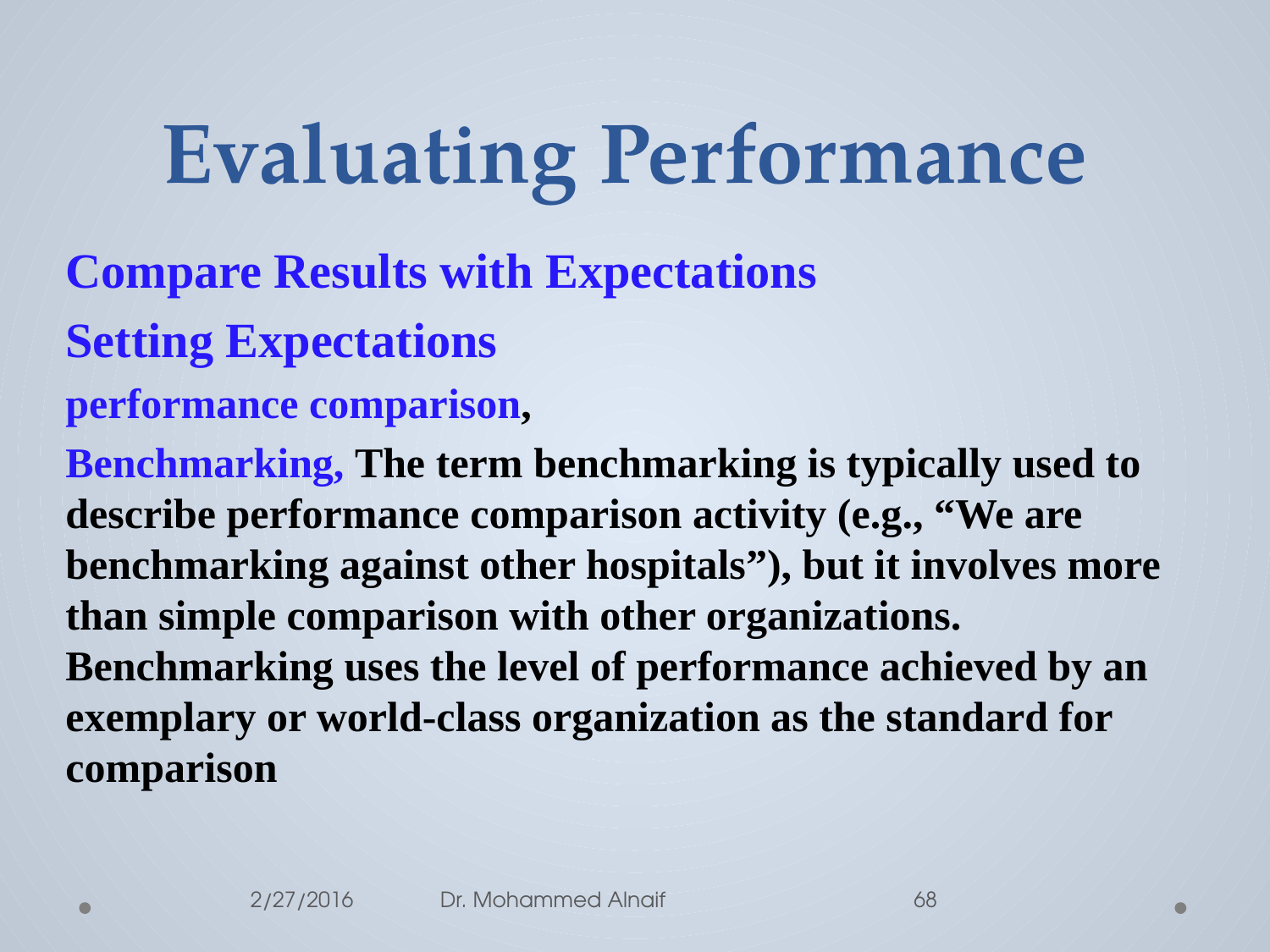

# Evaluating Performance
Compare Results with Expectations
Setting Expectations
performance comparison,
Benchmarking, The term benchmarking is typically used to describe performance comparison activity (e.g., “We are benchmarking against other hospitals”), but it involves more than simple comparison with other organizations. Benchmarking uses the level of performance achieved by an exemplary or world-class organization as the standard for comparison

2/27/2016
Dr. Mohammed Alnaif
68